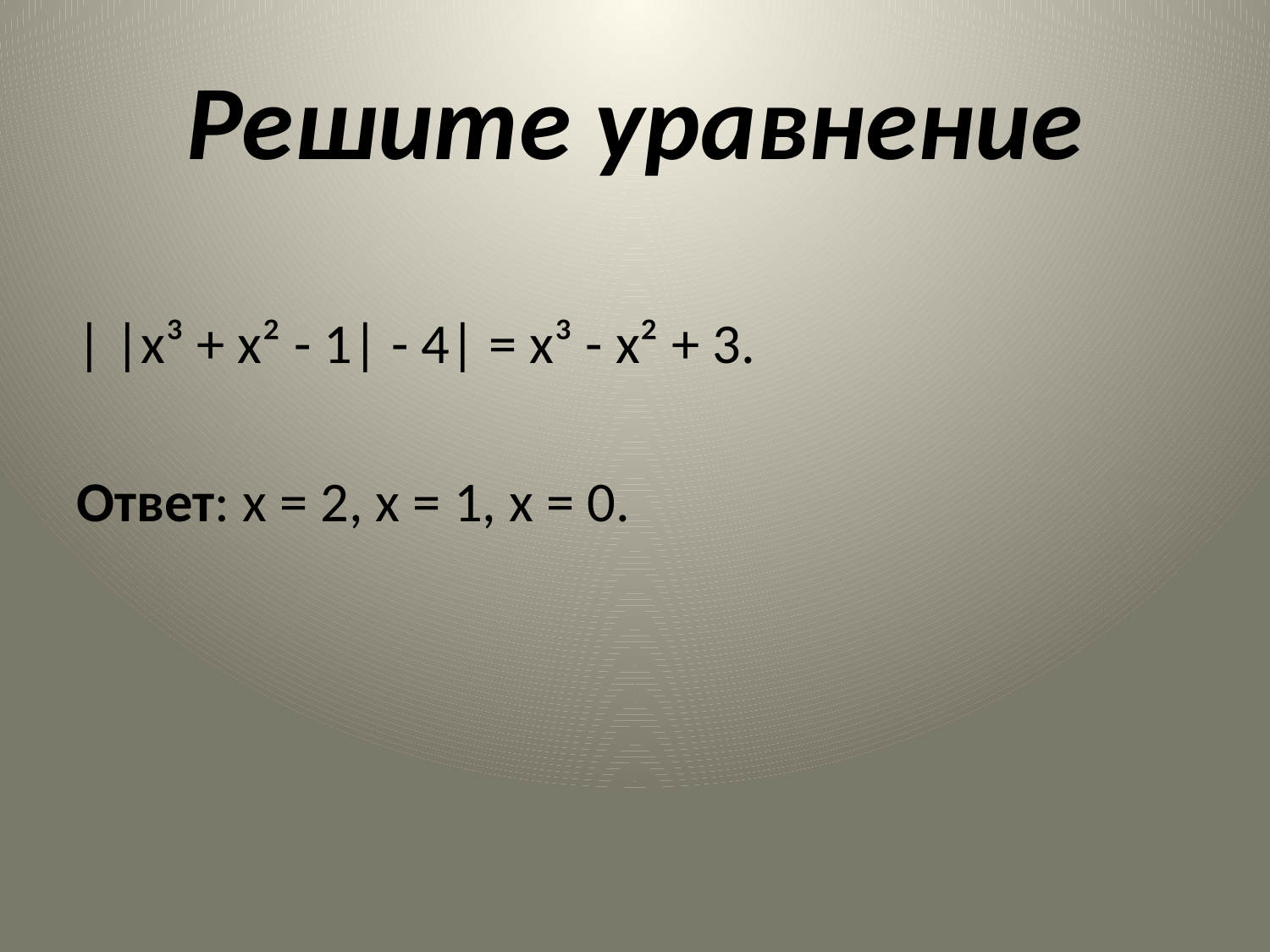

# Решите уравнение

| |x³ + x² - 1| - 4| = x³ - x² + 3.

Ответ: х = 2, х = 1, х = 0.